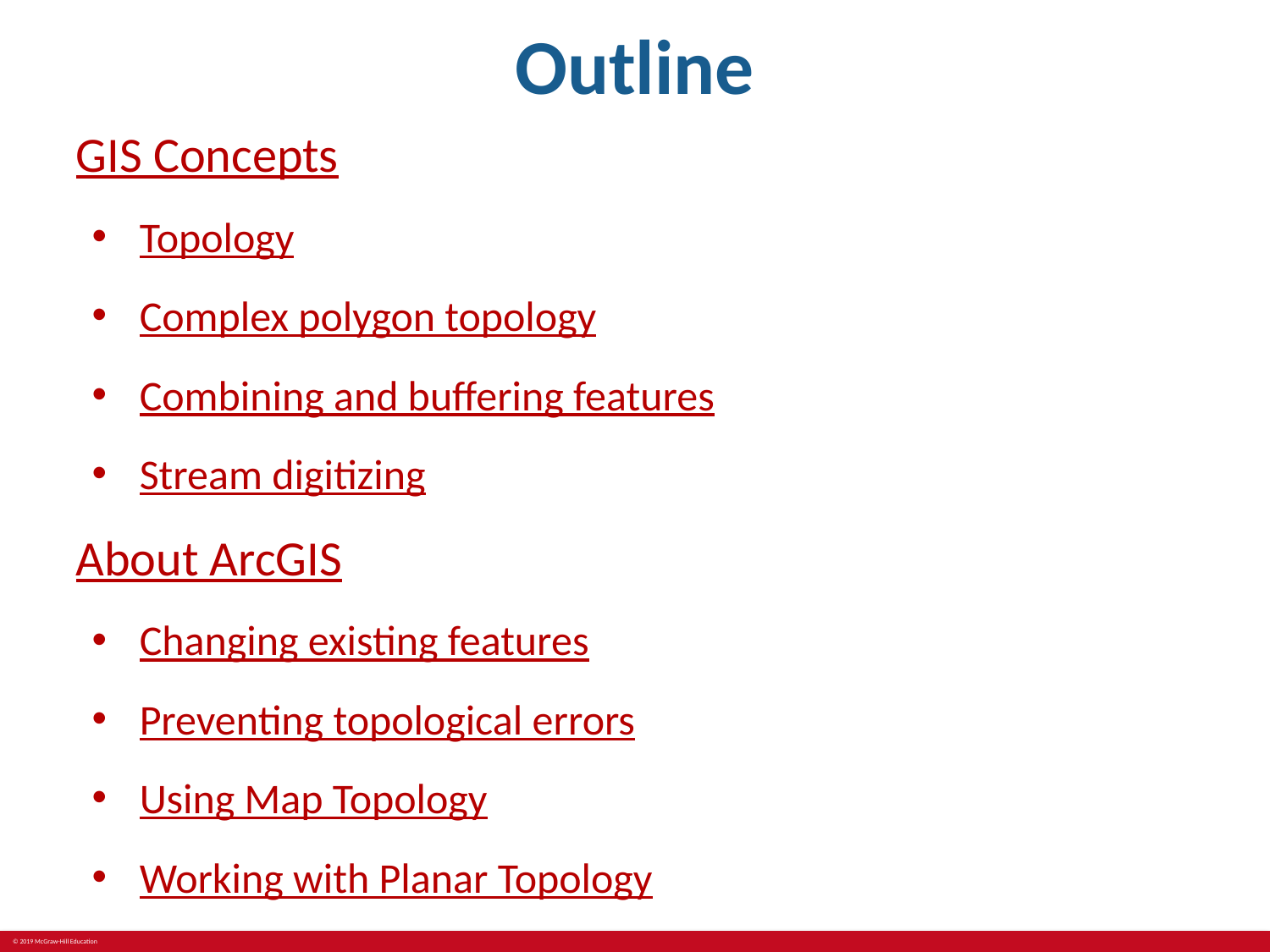

# Outline
GIS Concepts
Topology
Complex polygon topology
Combining and buffering features
Stream digitizing
About ArcGIS
Changing existing features
Preventing topological errors
Using Map Topology
Working with Planar Topology